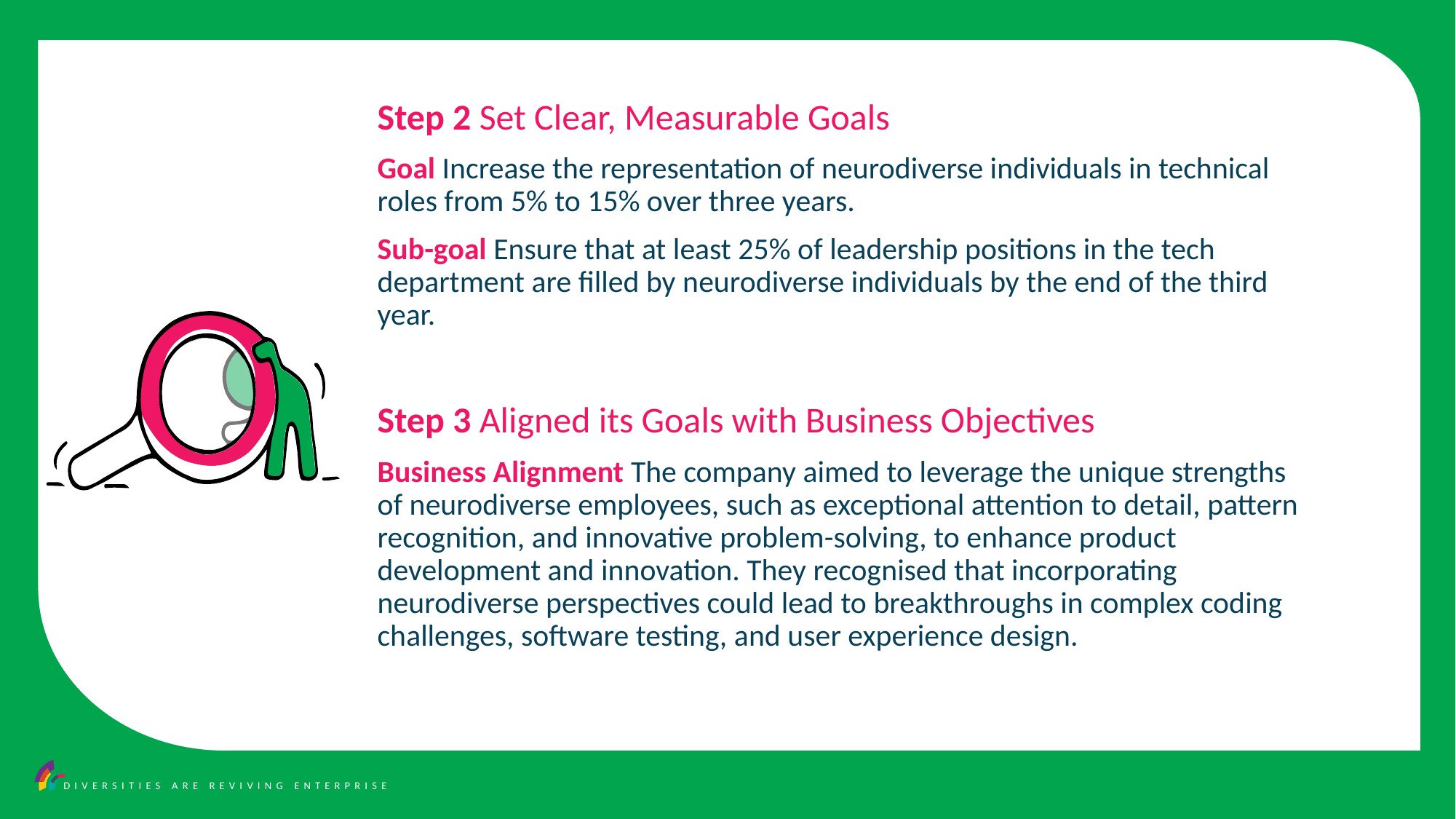

Step 2
Step 2 Set Clear, Measurable Goals
Goal Increase the representation of neurodiverse individuals in technical roles from 5% to 15% over three years.
Sub-goal Ensure that at least 25% of leadership positions in the tech department are filled by neurodiverse individuals by the end of the third year.

Step 3 Aligned its Goals with Business Objectives
Business Alignment The company aimed to leverage the unique strengths of neurodiverse employees, such as exceptional attention to detail, pattern recognition, and innovative problem-solving, to enhance product development and innovation. They recognised that incorporating neurodiverse perspectives could lead to breakthroughs in complex coding challenges, software testing, and user experience design.